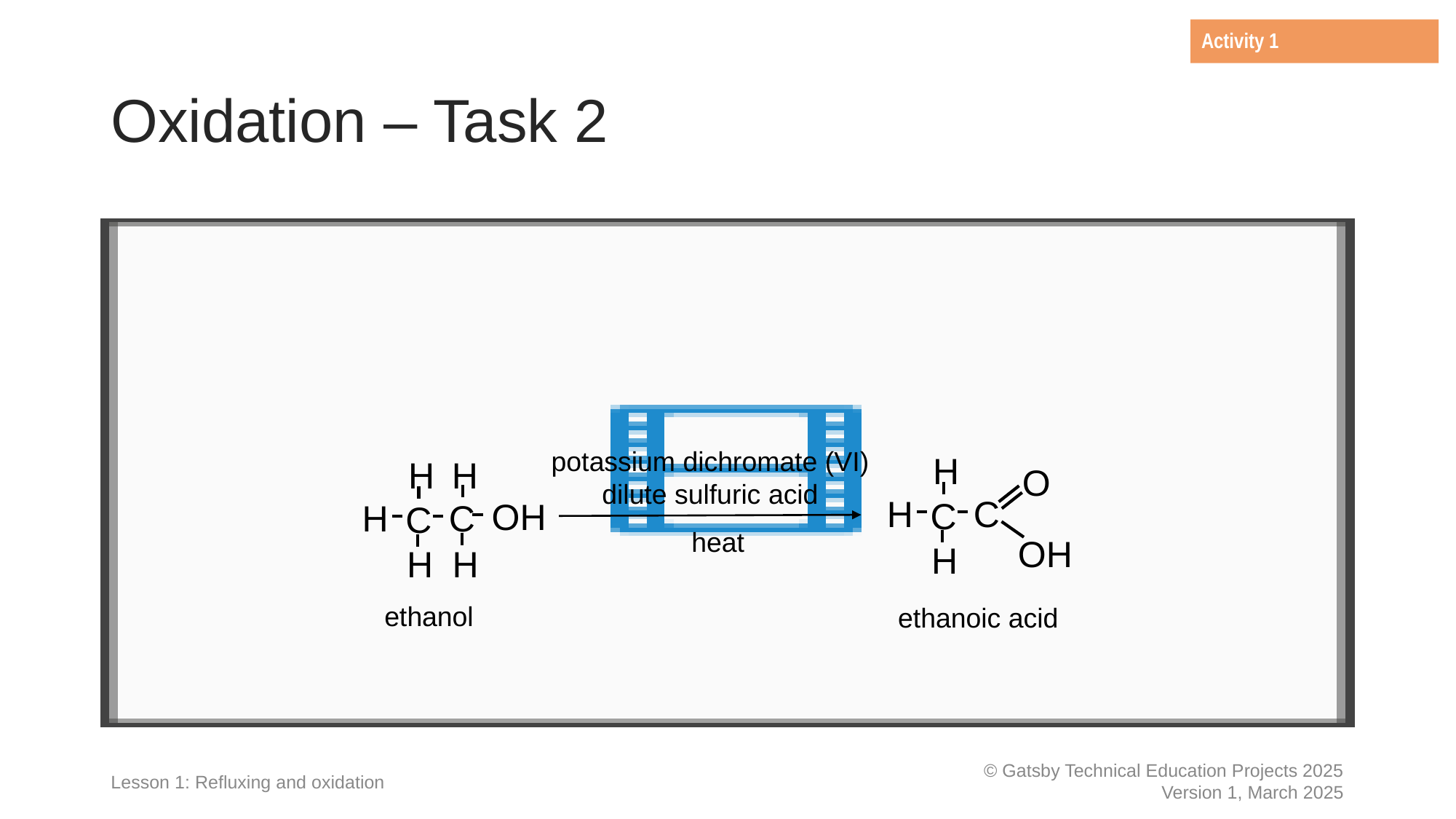

Activity 1
# Oxidation – Task 2
What is the definition of oxidation?
Write the word and symbol equation for the oxidation of ethanol into ethanoic acid.

How can we verify that ethanoic acid was made in the reaction?

potassium dichromate (VI)
dilute sulfuric acid

H
H
C
C
OH
H
O
H
H
OH
H
C
C
H
H
heat

ethanol

ethanoic acid

Lesson 1: Refluxing and oxidation